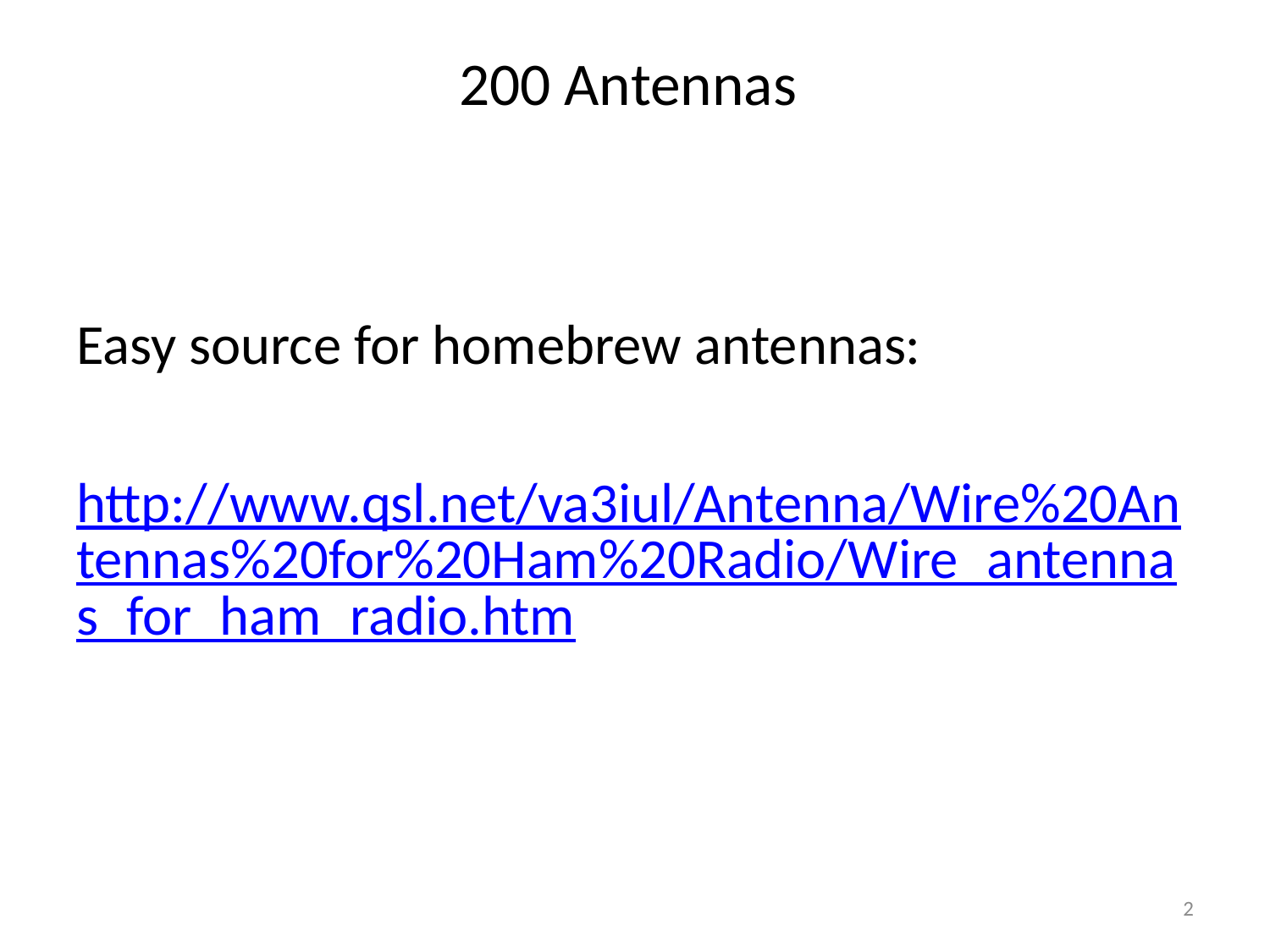

# 200 Antennas

Easy source for homebrew antennas:

http://www.qsl.net/va3iul/Antenna/Wire%20Antennas%20for%20Ham%20Radio/Wire_antennas_for_ham_radio.htm
2